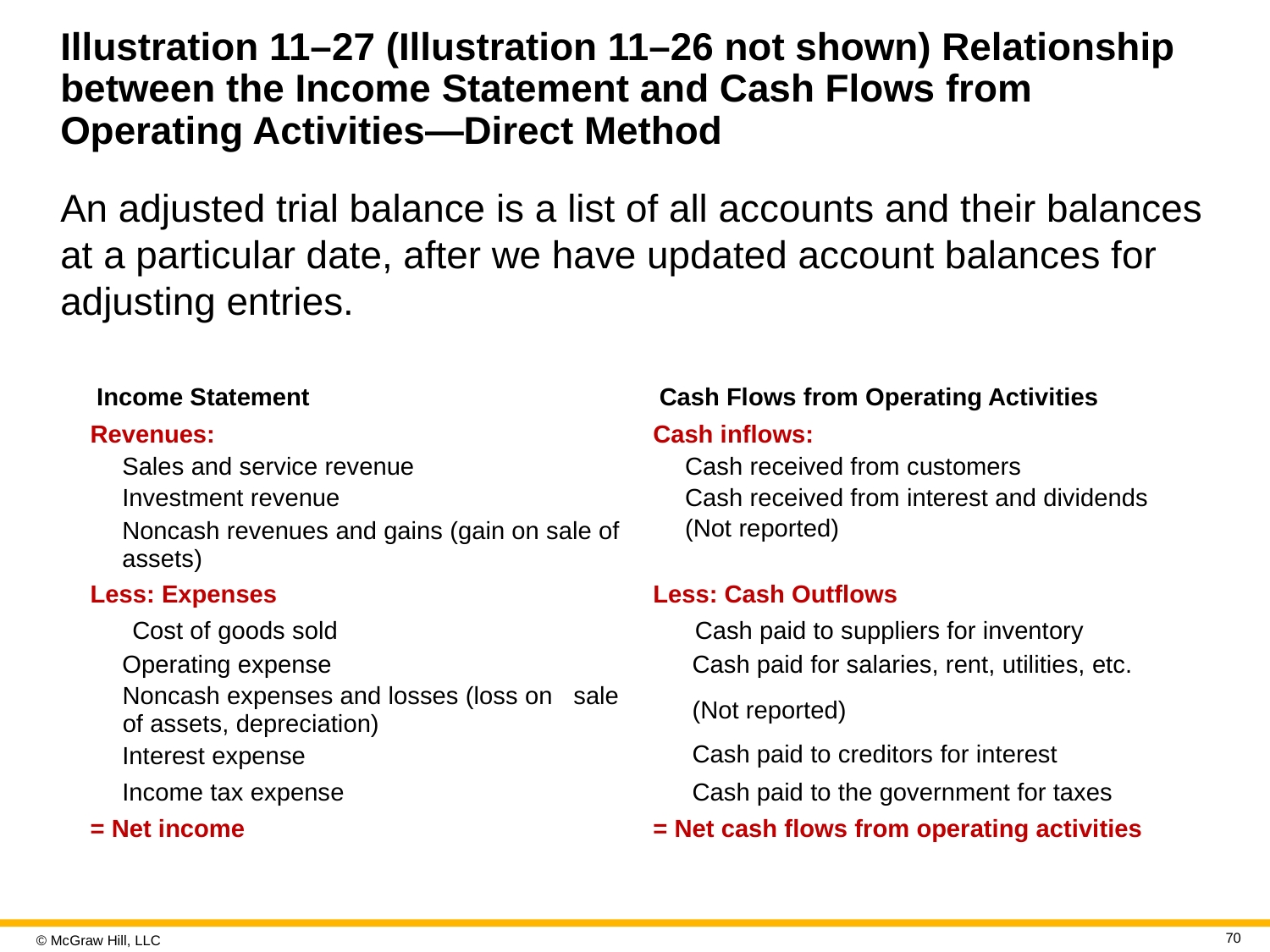

# Illustration 11–27 (Illustration 11–26 not shown) Relationship between the Income Statement and Cash Flows from Operating Activities—Direct Method
An adjusted trial balance is a list of all accounts and their balances at a particular date, after we have updated account balances for adjusting entries.
| Income Statement | Cash Flows from Operating Activities |
| --- | --- |
| Revenues: | Cash inflows: |
| Sales and service revenue | Cash received from customers |
| Investment revenue | Cash received from interest and dividends |
| Noncash revenues and gains (gain on sale of assets) | (Not reported) |
| Less: Expenses | Less: Cash Outflows |
| Cost of goods sold | Cash paid to suppliers for inventory |
| Operating expense | Cash paid for salaries, rent, utilities, etc. |
| Noncash expenses and losses (loss on sale of assets, depreciation) | (Not reported) |
| Interest expense | Cash paid to creditors for interest |
| Income tax expense | Cash paid to the government for taxes |
| = Net income | = Net cash flows from operating activities |
70